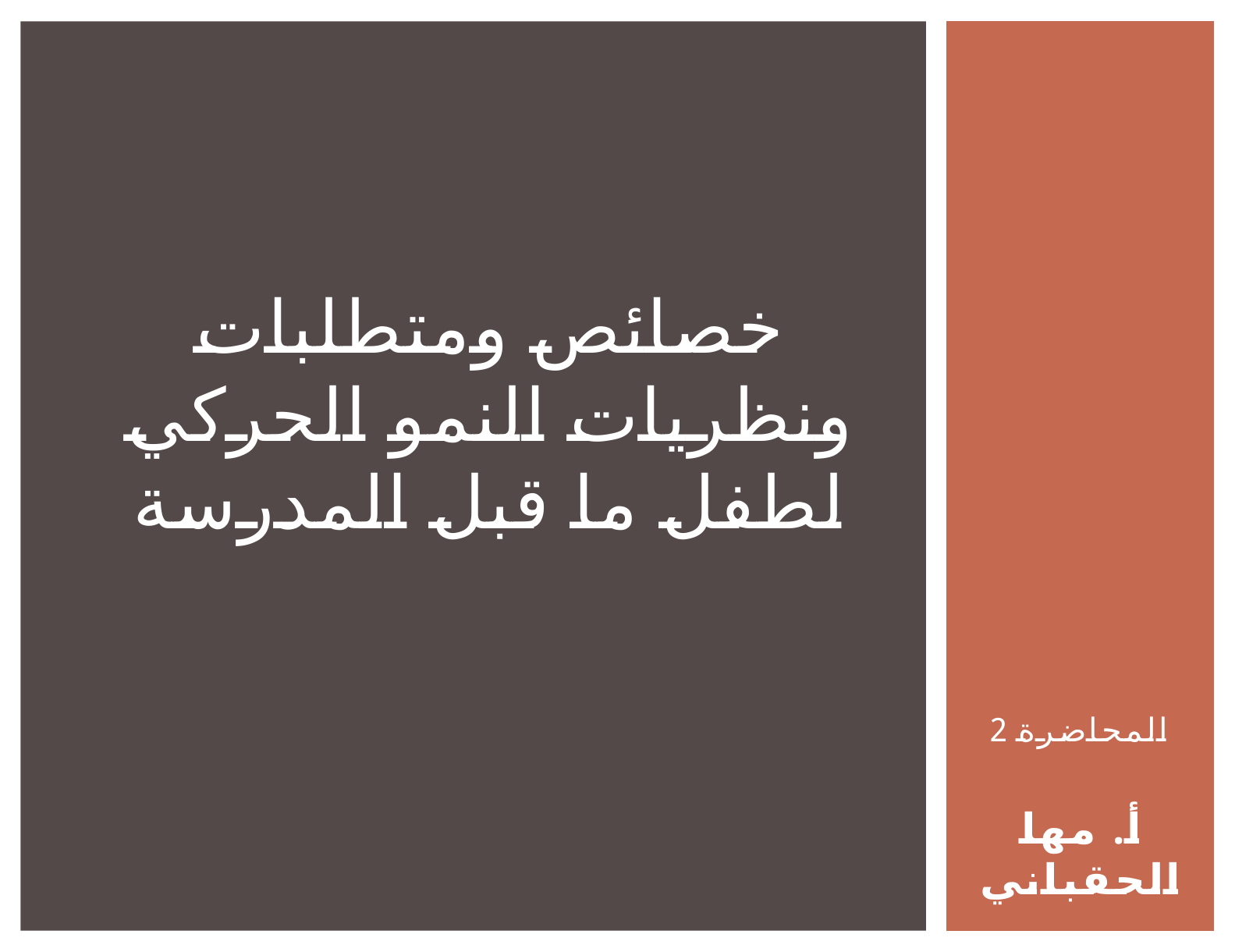

# خصائص ومتطلبات ونظريات النمو الحركي لطفل ما قبل المدرسة
المحاضرة 2

أ. مها الحقباني